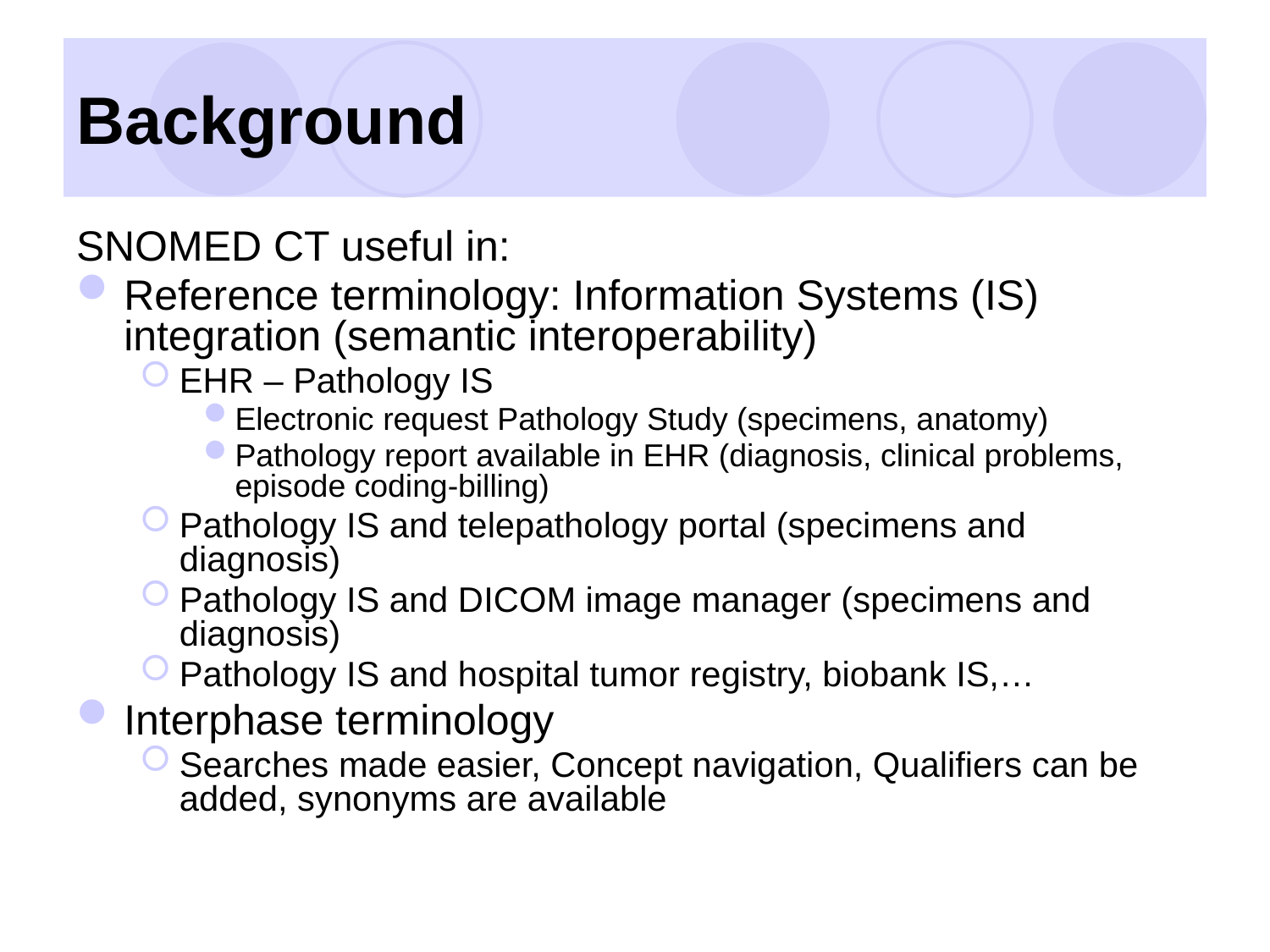

# Background
SNOMED CT useful in:
Reference terminology: Information Systems (IS) integration (semantic interoperability)
EHR – Pathology IS
Electronic request Pathology Study (specimens, anatomy)
Pathology report available in EHR (diagnosis, clinical problems, episode coding-billing)
Pathology IS and telepathology portal (specimens and diagnosis)
Pathology IS and DICOM image manager (specimens and diagnosis)
Pathology IS and hospital tumor registry, biobank IS,…
Interphase terminology
Searches made easier, Concept navigation, Qualifiers can be added, synonyms are available